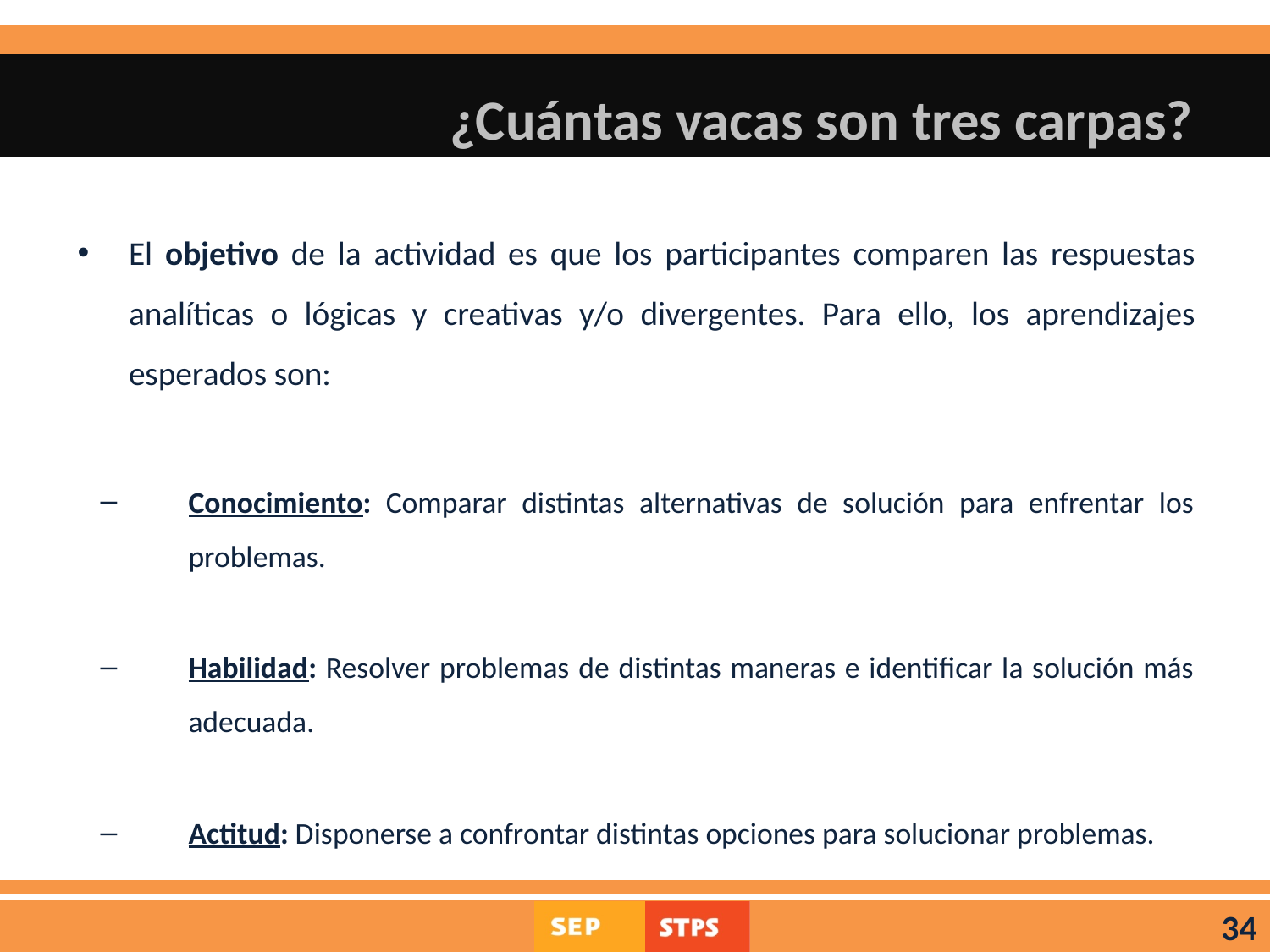

# ¿Cuántas vacas son tres carpas?
El objetivo de la actividad es que los participantes comparen las respuestas analíticas o lógicas y creativas y/o divergentes. Para ello, los aprendizajes esperados son:

Conocimiento: Comparar distintas alternativas de solución para enfrentar los problemas.

Habilidad: Resolver problemas de distintas maneras e identificar la solución más adecuada.

Actitud: Disponerse a confrontar distintas opciones para solucionar problemas.

34